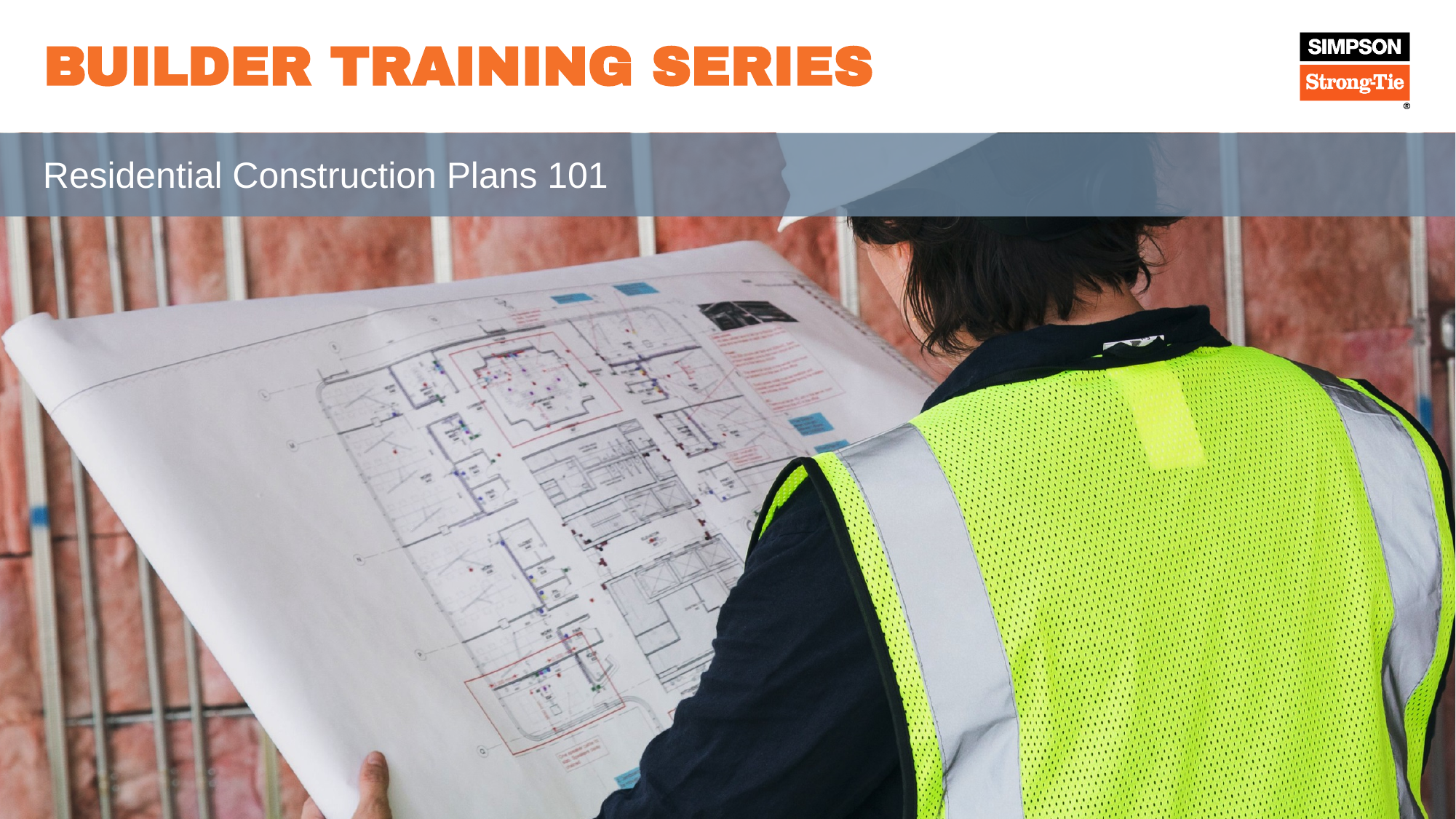

# BUILDER TRAINING SERIES
Residential Construction Plans 101